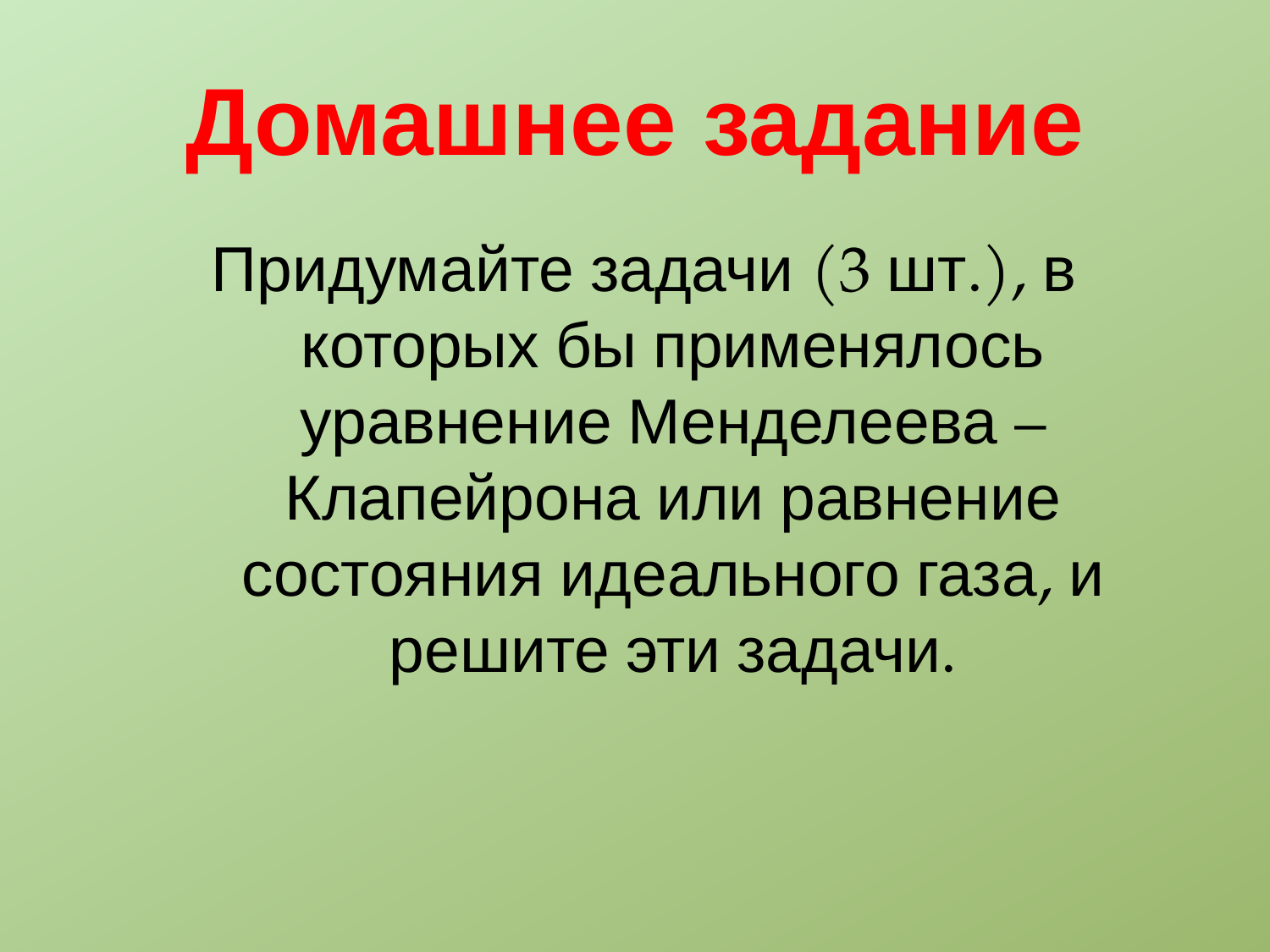

# Домашнее задание
Придумайте задачи (3 шт.), в которых бы применялось уравнение Менделеева – Клапейрона или равнение состояния идеального газа, и решите эти задачи.